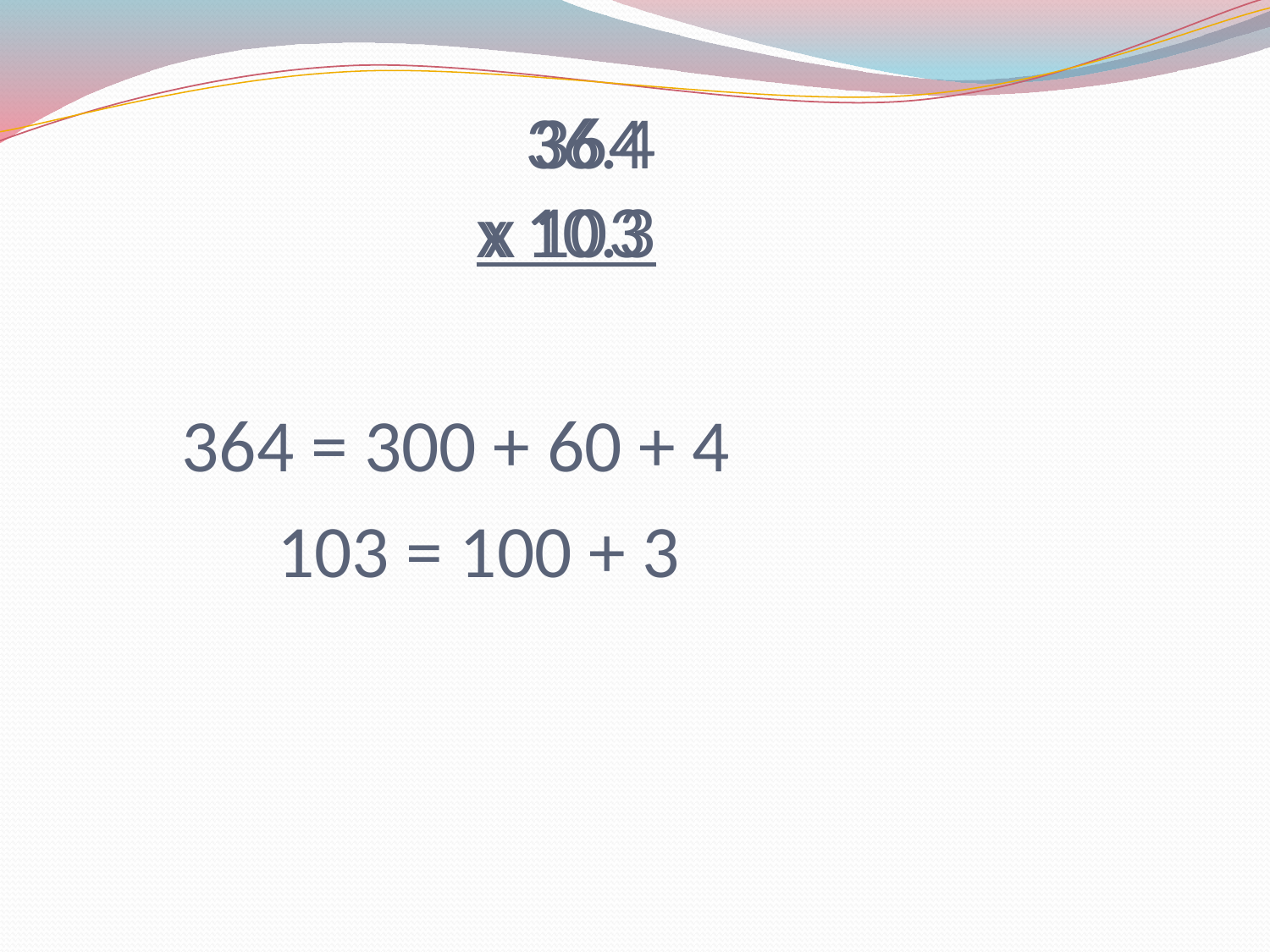

364
x 103
# 36.4 x 10.3
364 = 300 + 60 + 4
103 = 100 + 3